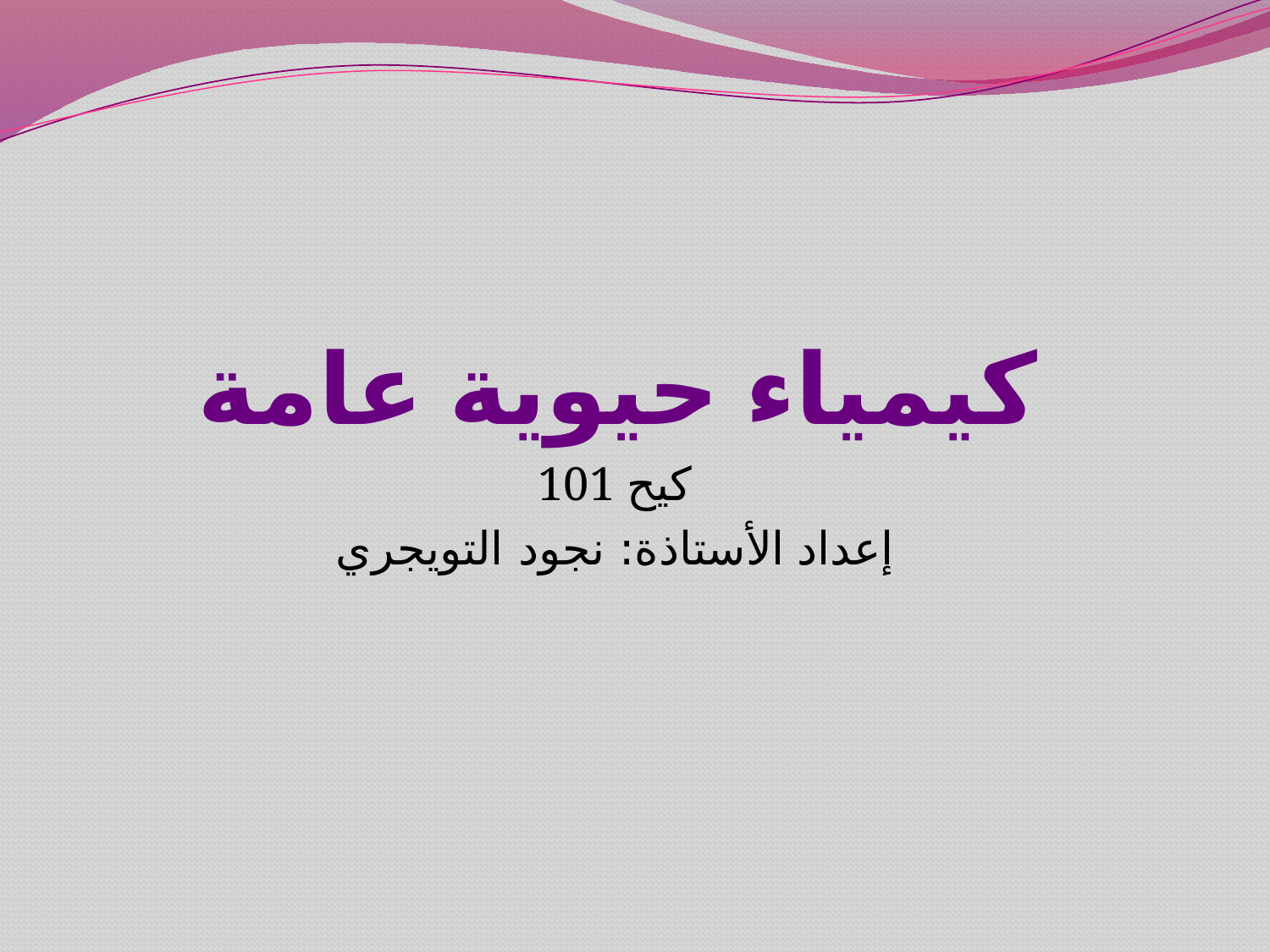

# كيمياء حيوية عامة
101 كيح
إعداد الأستاذة: نجود التويجري